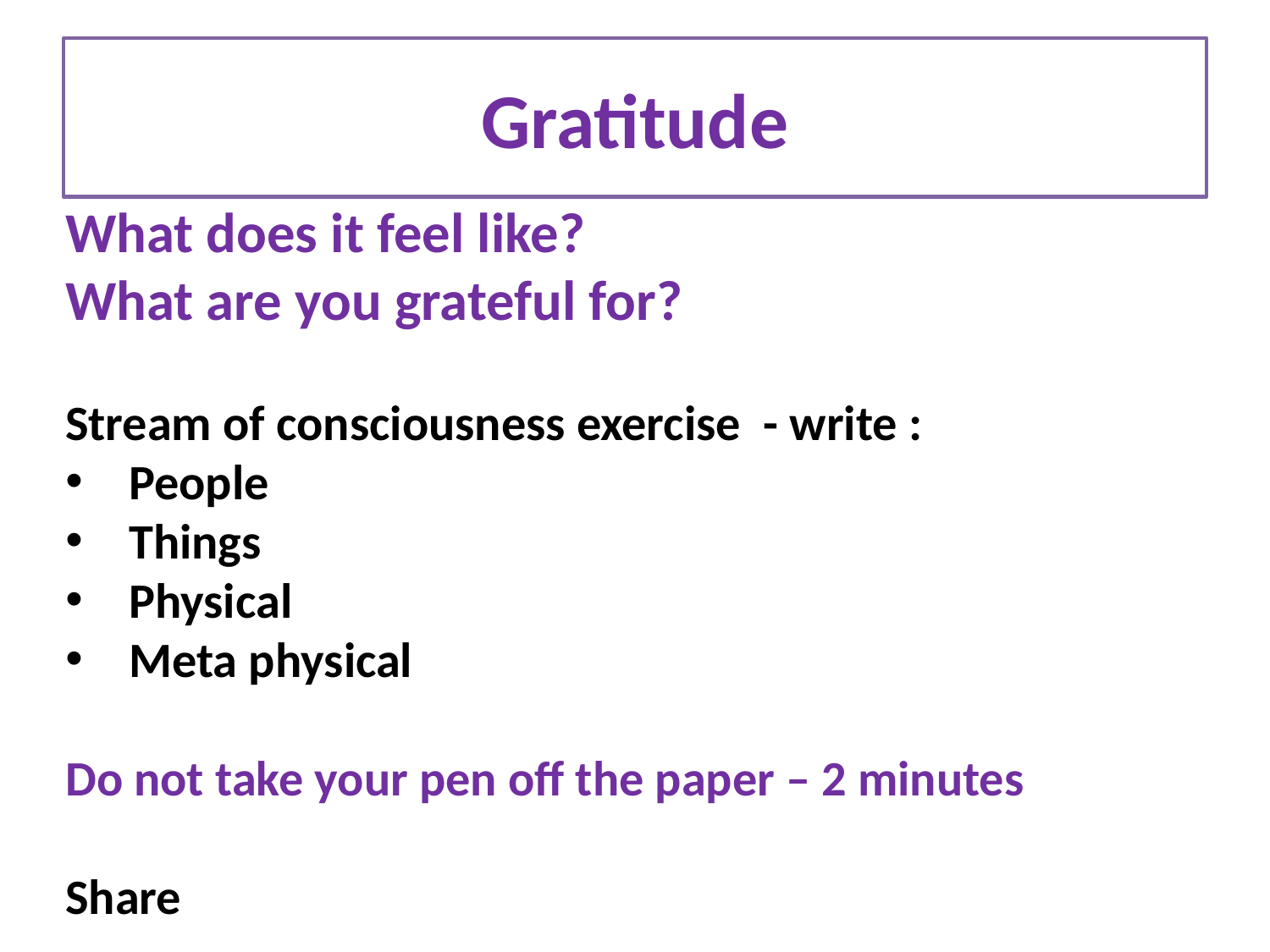

# Gratitude
What does it feel like?
What are you grateful for?

Stream of consciousness exercise  - write :
People
Things
Physical
Meta physical

Do not take your pen off the paper – 2 minutes

Share